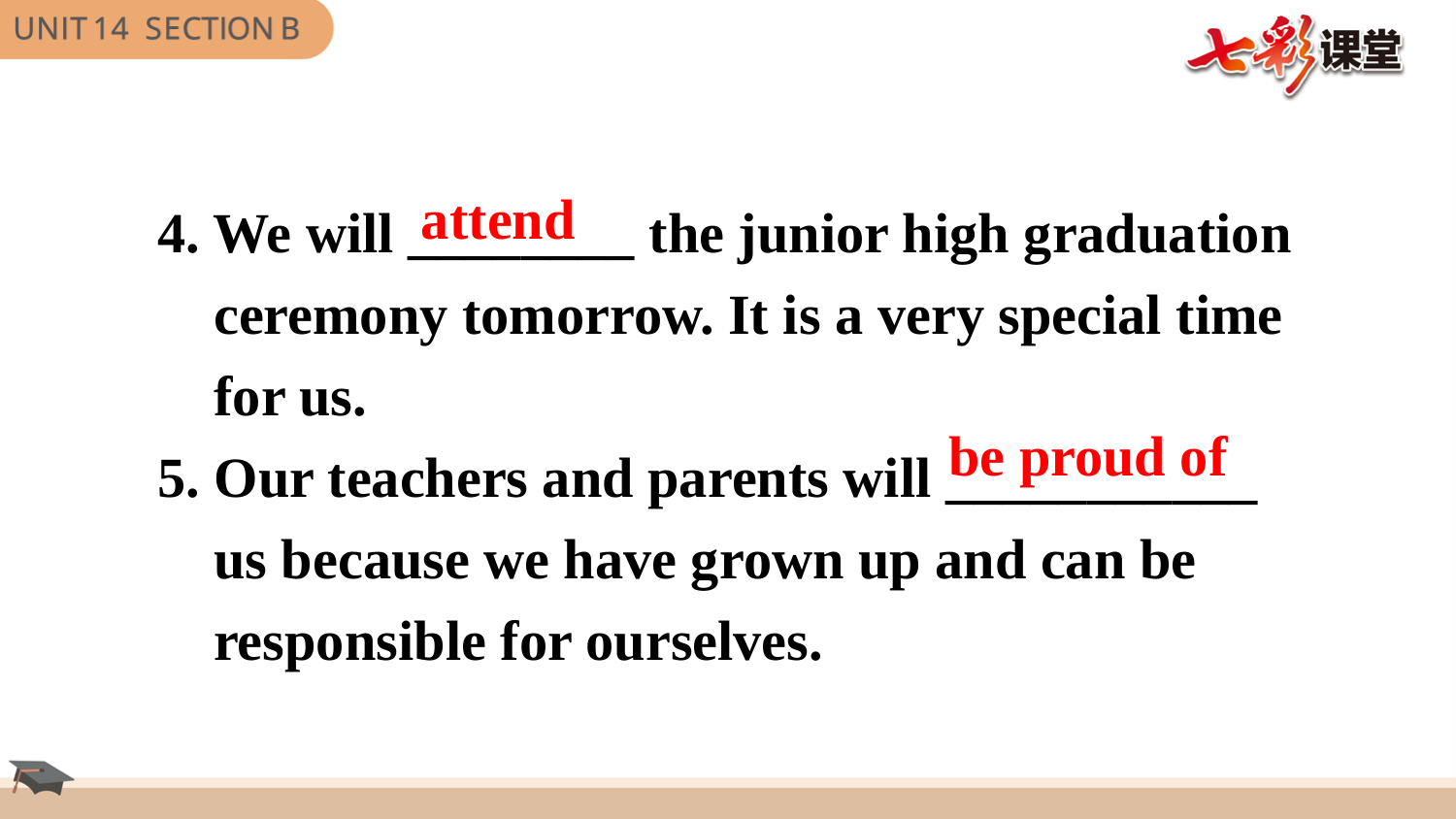

4. We will ________ the junior high graduation
    ceremony tomorrow. It is a very special time
    for us.
5. Our teachers and parents will ___________
    us because we have grown up and can be
    responsible for ourselves.
attend
be proud of